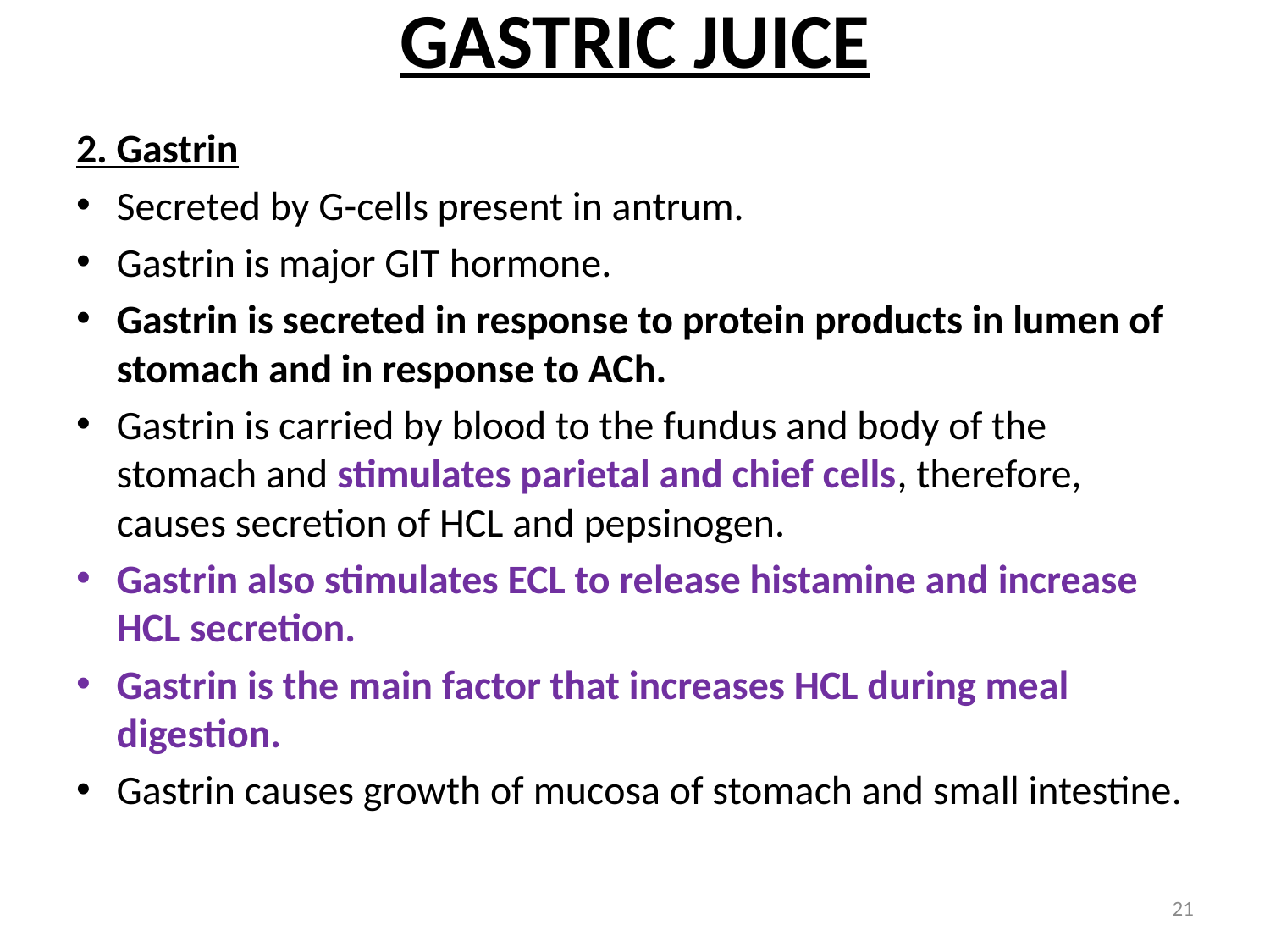

# GASTRIC JUICE
2. Gastrin
Secreted by G-cells present in antrum.
Gastrin is major GIT hormone.
Gastrin is secreted in response to protein products in lumen of stomach and in response to ACh.
Gastrin is carried by blood to the fundus and body of the stomach and stimulates parietal and chief cells, therefore, causes secretion of HCL and pepsinogen.
Gastrin also stimulates ECL to release histamine and increase HCL secretion.
Gastrin is the main factor that increases HCL during meal digestion.
Gastrin causes growth of mucosa of stomach and small intestine.
21